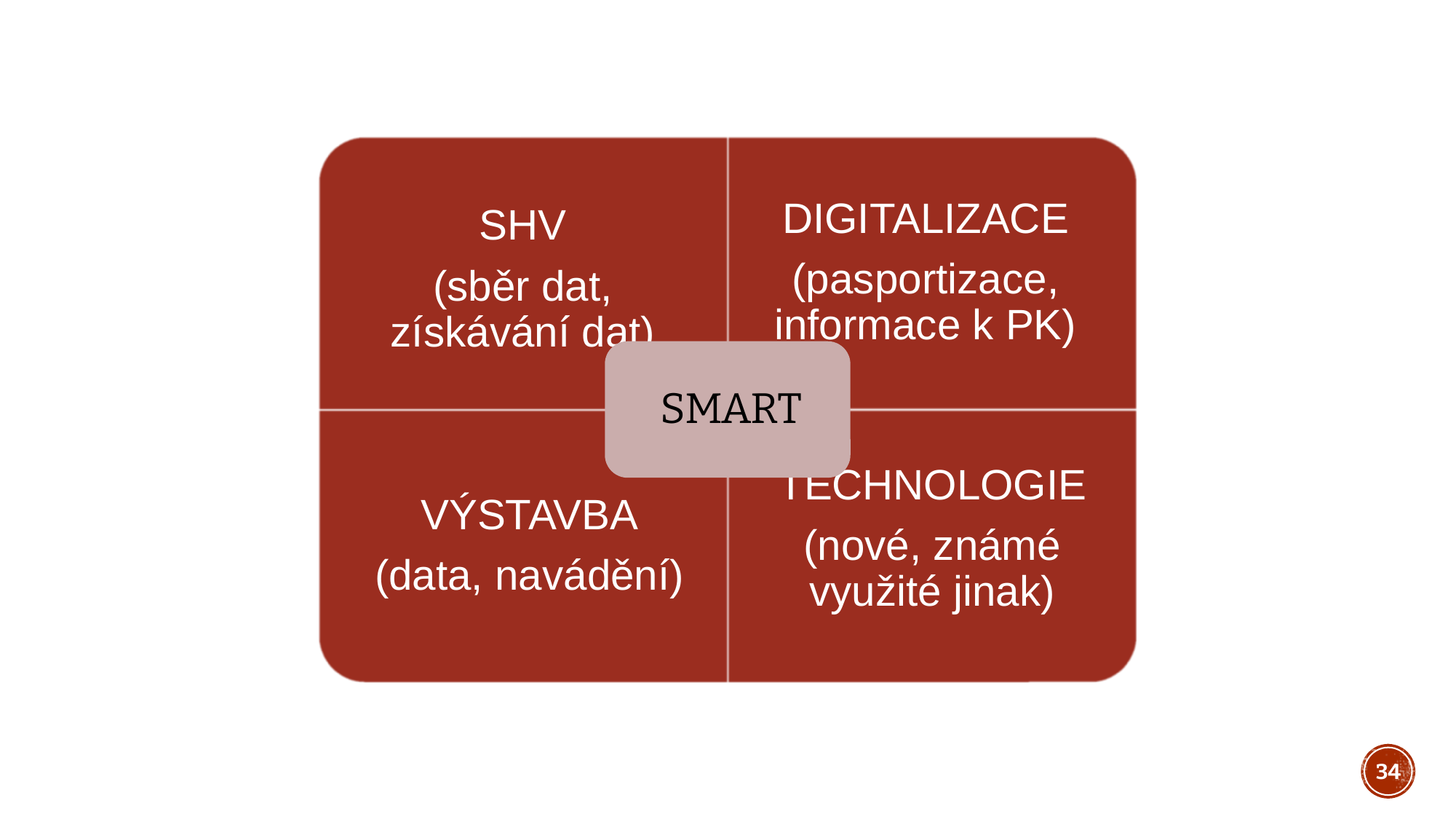

SHV
(sběr dat, získávání dat)
DIGITALIZACE
(pasportizace, informace k PK)
VÝSTAVBA
(data, navádění)
TECHNOLOGIE
(nové, známé využité jinak)
SMART
34